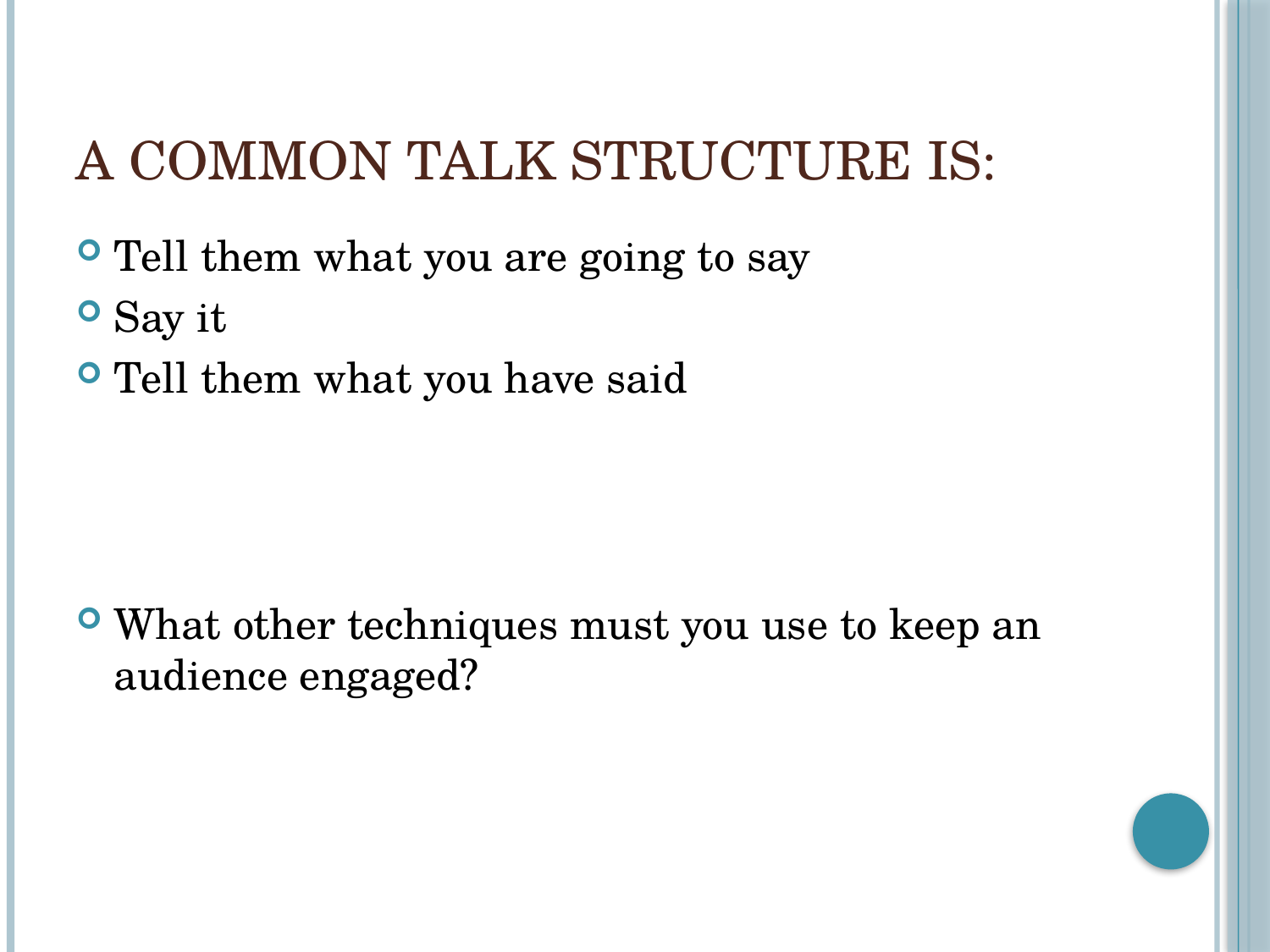

# A common talk structure is:
Tell them what you are going to say
Say it
Tell them what you have said

What other techniques must you use to keep an audience engaged?